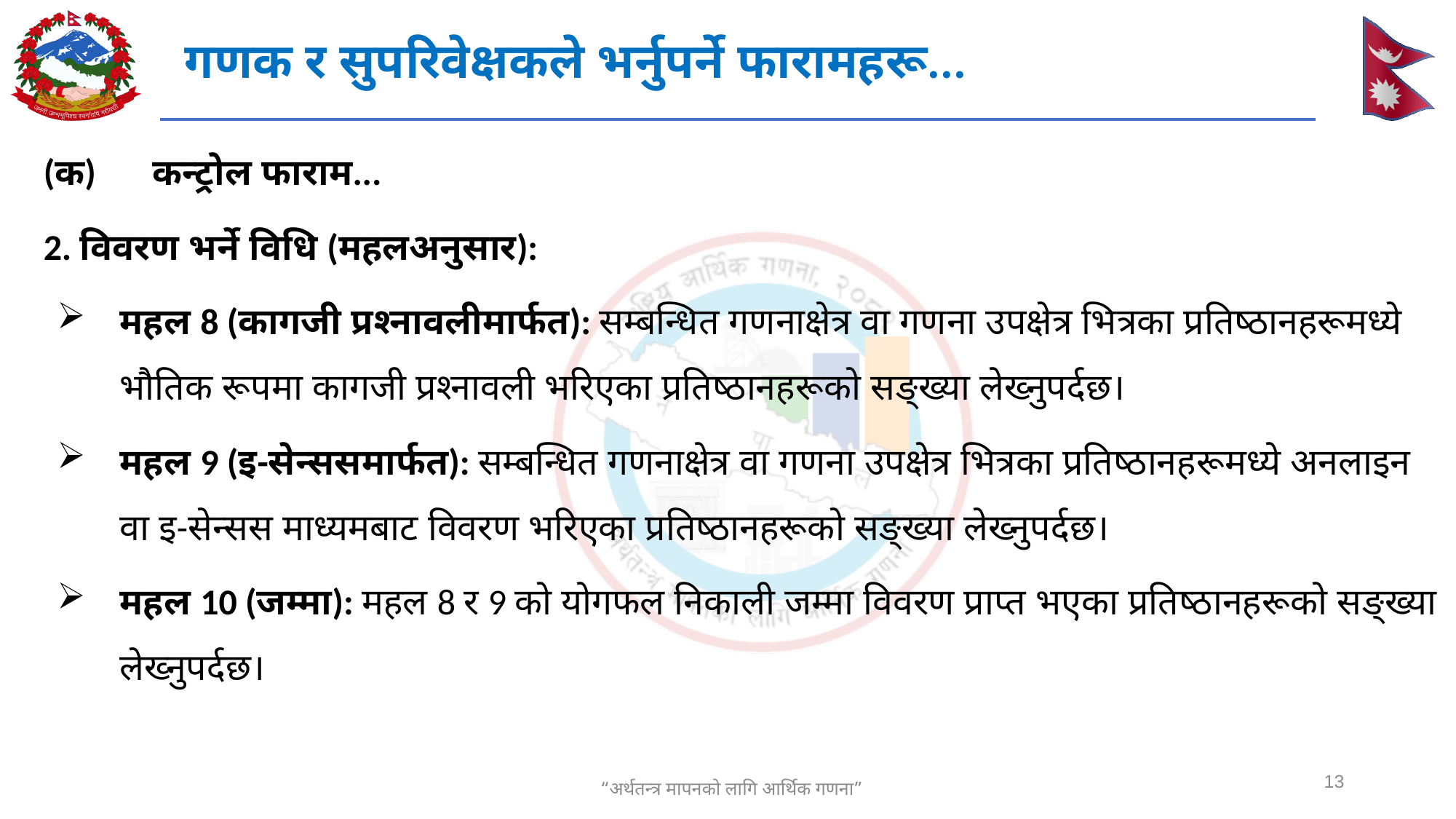

गणक र सुपरिवेक्षकले भर्नुपर्ने फारामहरू...
(क) 	कन्ट्रोल फाराम...
2. विवरण भर्ने विधि (महलअनुसार):
महल 8 (कागजी प्रश्नावलीमार्फत): सम्बन्धित गणनाक्षेत्र वा गणना उपक्षेत्र भित्रका प्रतिष्ठानहरूमध्ये भौतिक रूपमा कागजी प्रश्नावली भरिएका प्रतिष्ठानहरूको सङ्ख्या लेख्नुपर्दछ।
महल 9 (इ-सेन्ससमार्फत): सम्बन्धित गणनाक्षेत्र वा गणना उपक्षेत्र भित्रका प्रतिष्ठानहरूमध्ये अनलाइन वा इ-सेन्सस माध्यमबाट विवरण भरिएका प्रतिष्ठानहरूको सङ्ख्या लेख्नुपर्दछ।
महल 10 (जम्मा): महल 8 र 9 को योगफल निकाली जम्मा विवरण प्राप्त भएका प्रतिष्ठानहरूको सङ्ख्या लेख्नुपर्दछ।
13
“अर्थतन्त्र मापनको लागि आर्थिक गणना”